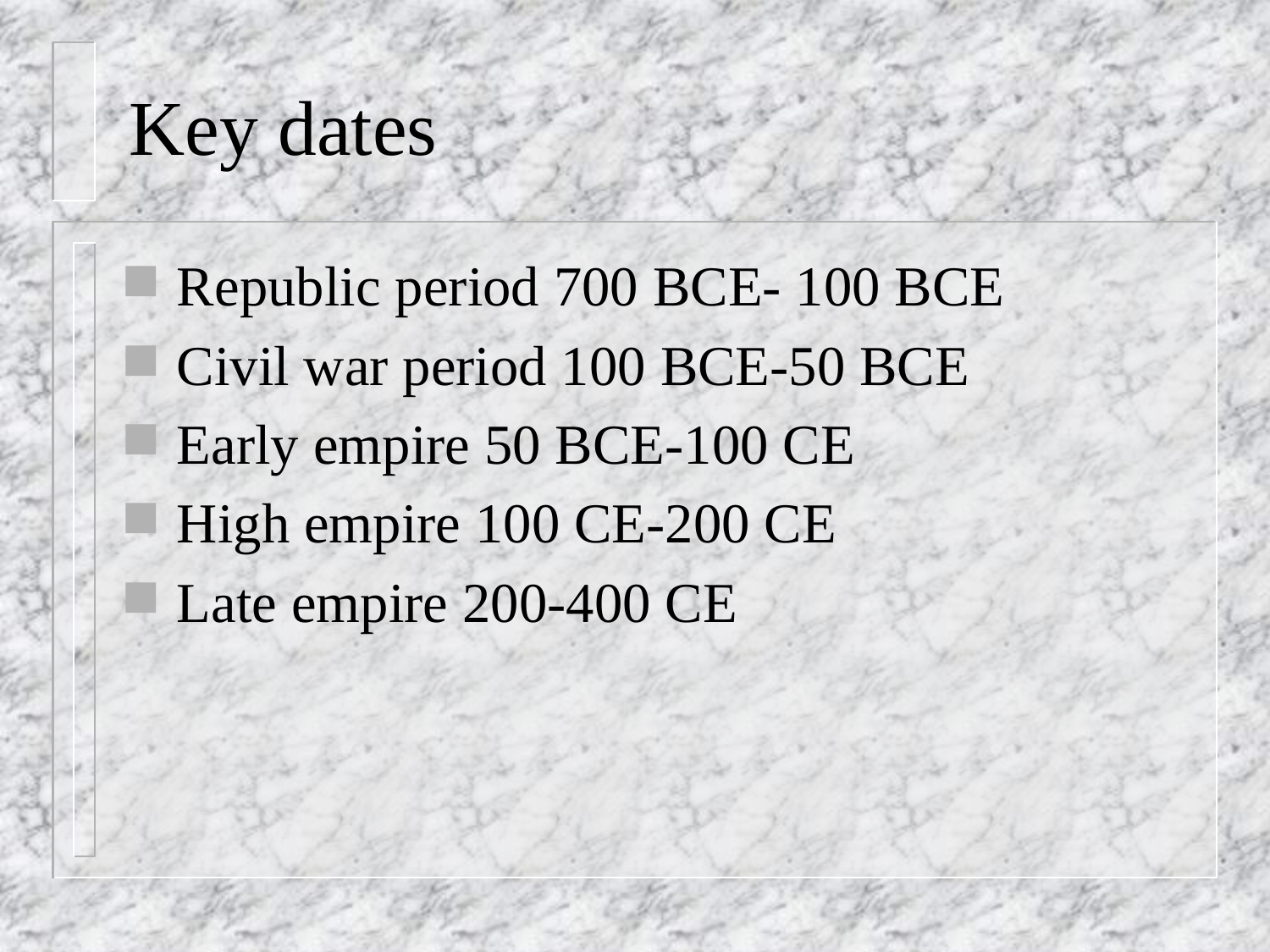

# Key dates
Republic period 700 BCE- 100 BCE
Civil war period 100 BCE-50 BCE
Early empire 50 BCE-100 CE
High empire 100 CE-200 CE
Late empire 200-400 CE